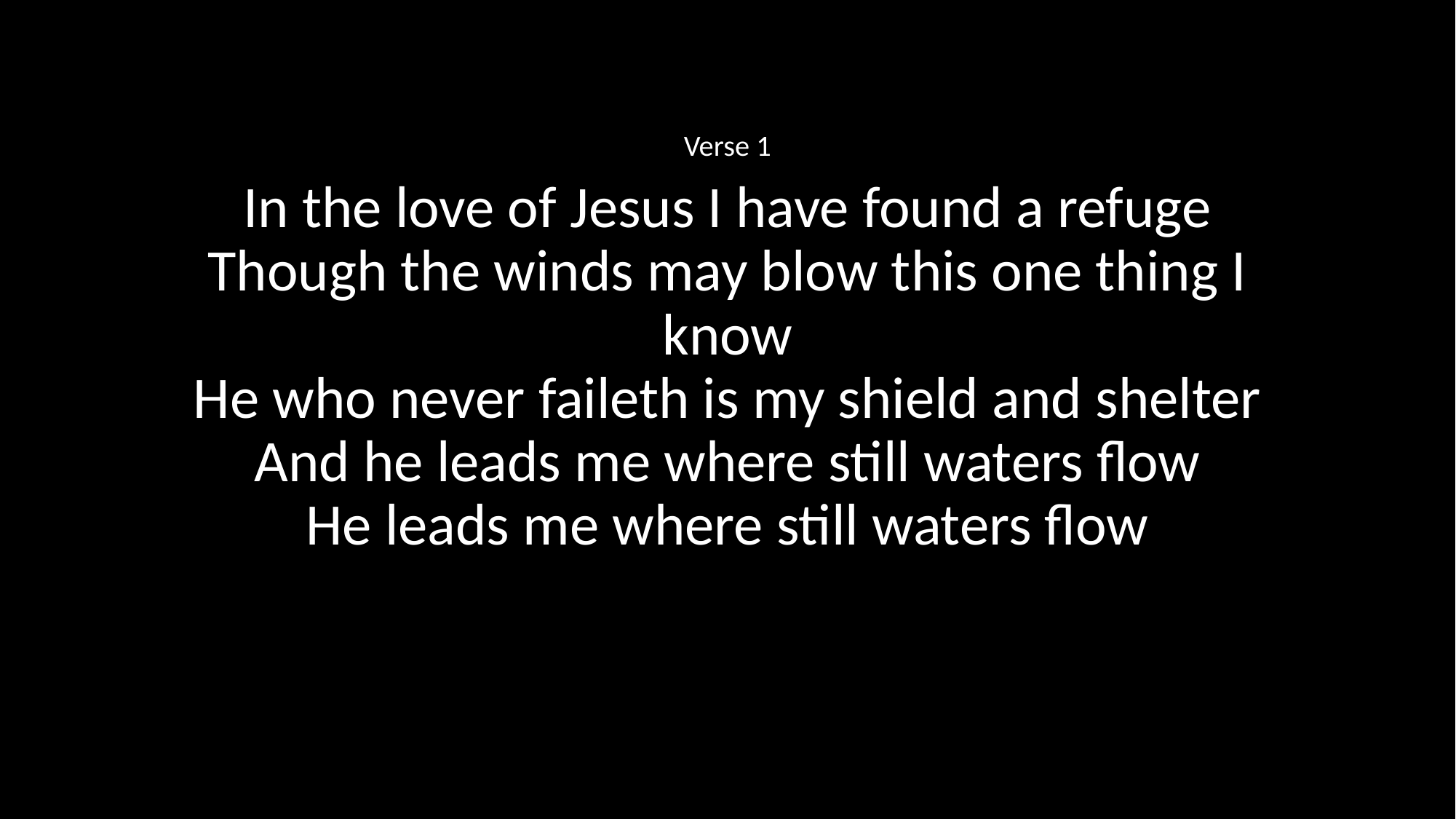

Verse 1
In the love of Jesus I have found a refuge
Though the winds may blow this one thing I know
He who never faileth is my shield and shelter
And he leads me where still waters flow
He leads me where still waters flow